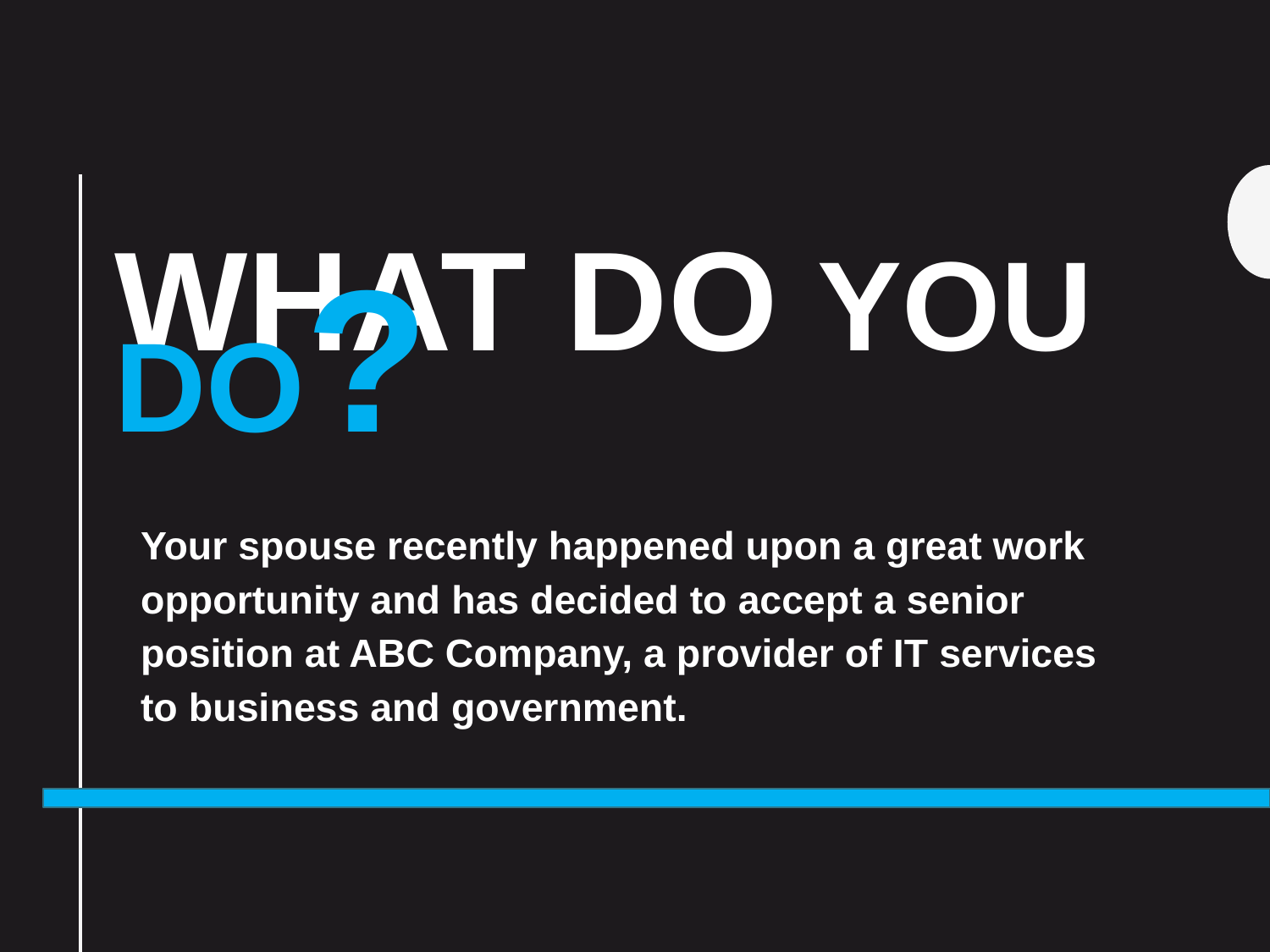

# What do you do?
Your spouse recently happened upon a great work
opportunity and has decided to accept a senior
position at ABC Company, a provider of IT services
to business and government.